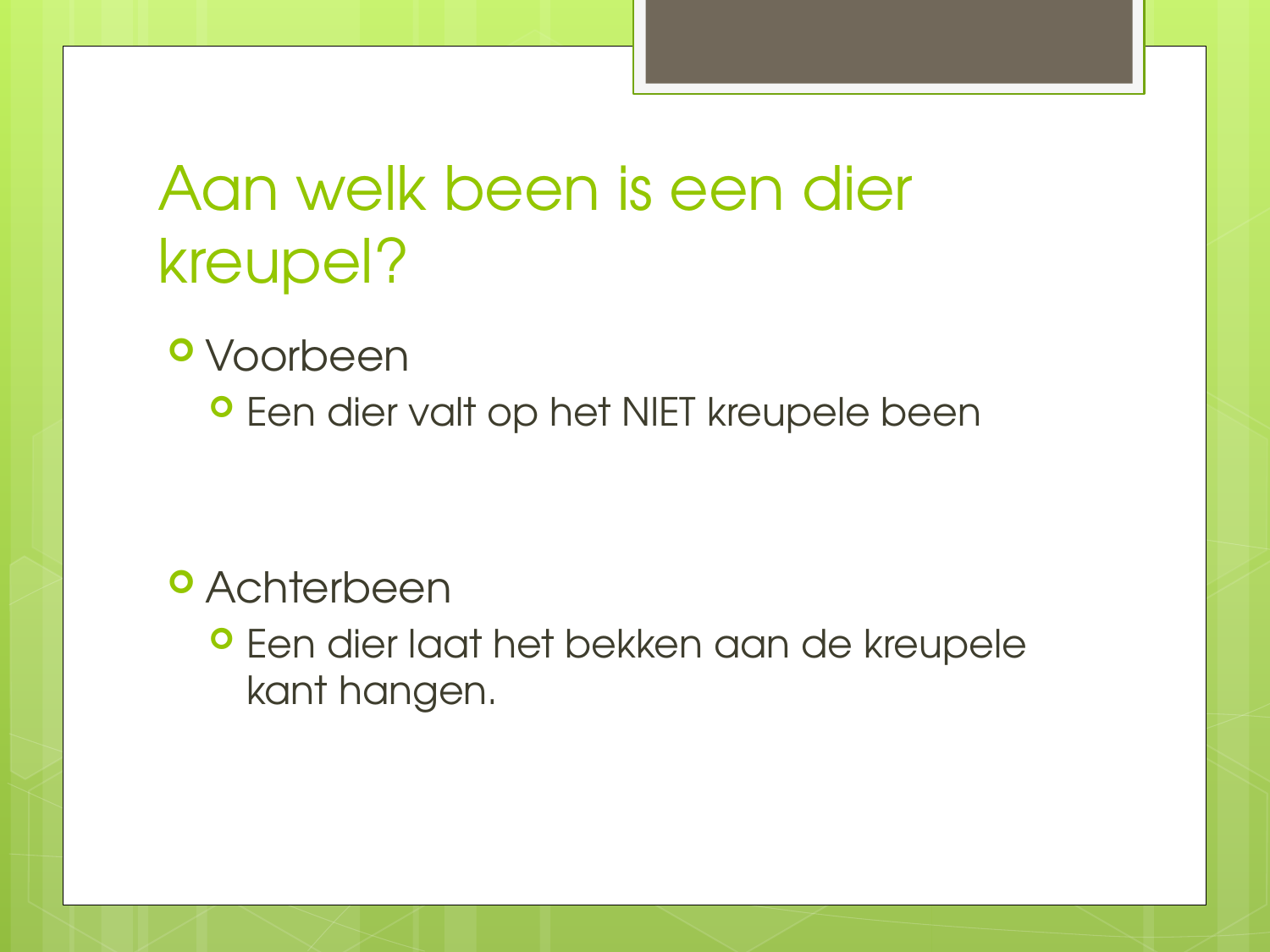

# Aan welk been is een dier kreupel?
Voorbeen
Een dier valt op het NIET kreupele been

Achterbeen
Een dier laat het bekken aan de kreupele kant hangen.